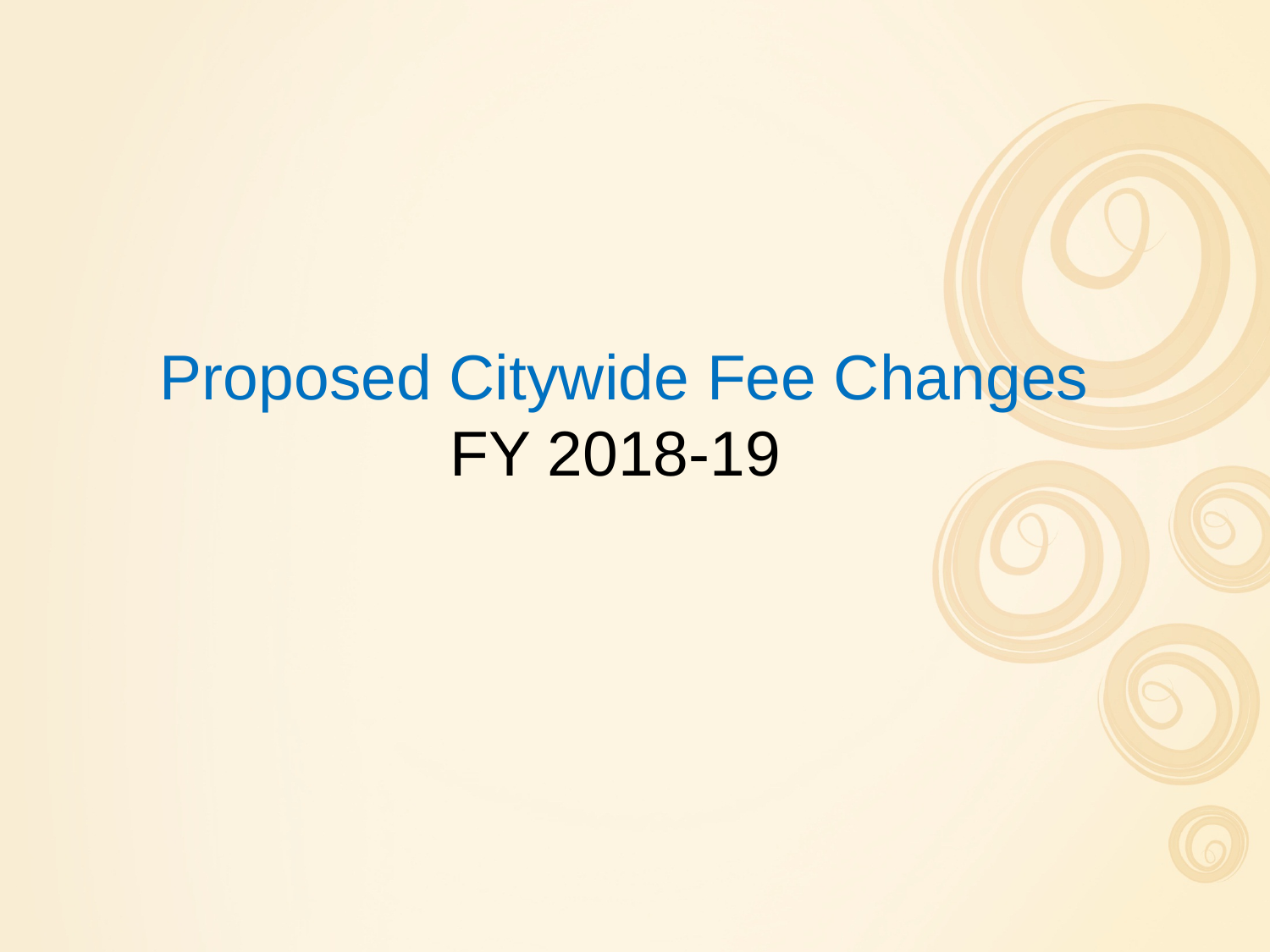

# Proposed Citywide Fee Changes FY 2018-19